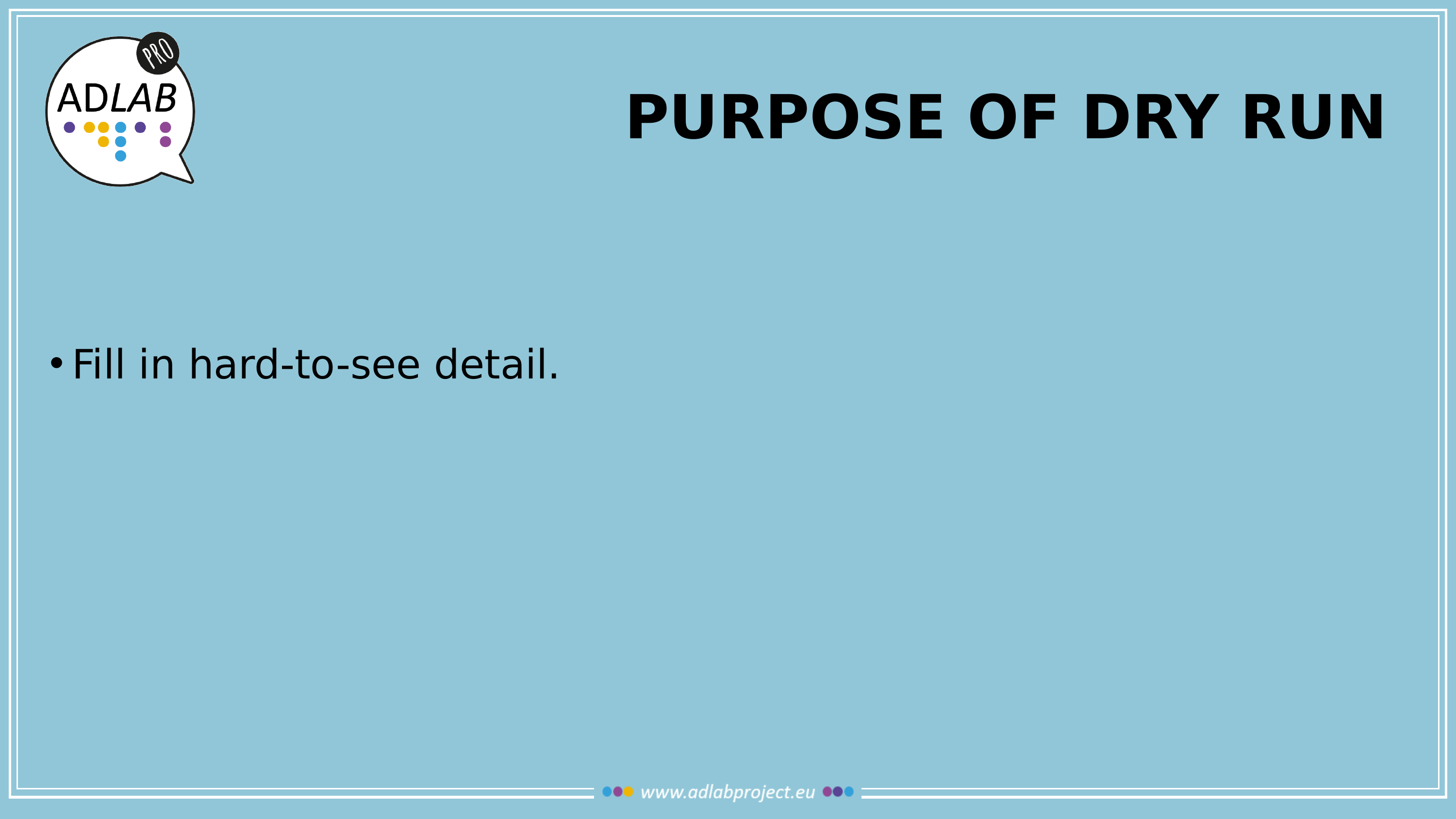

# Purpose of dry run

Fill in hard-to-see detail.